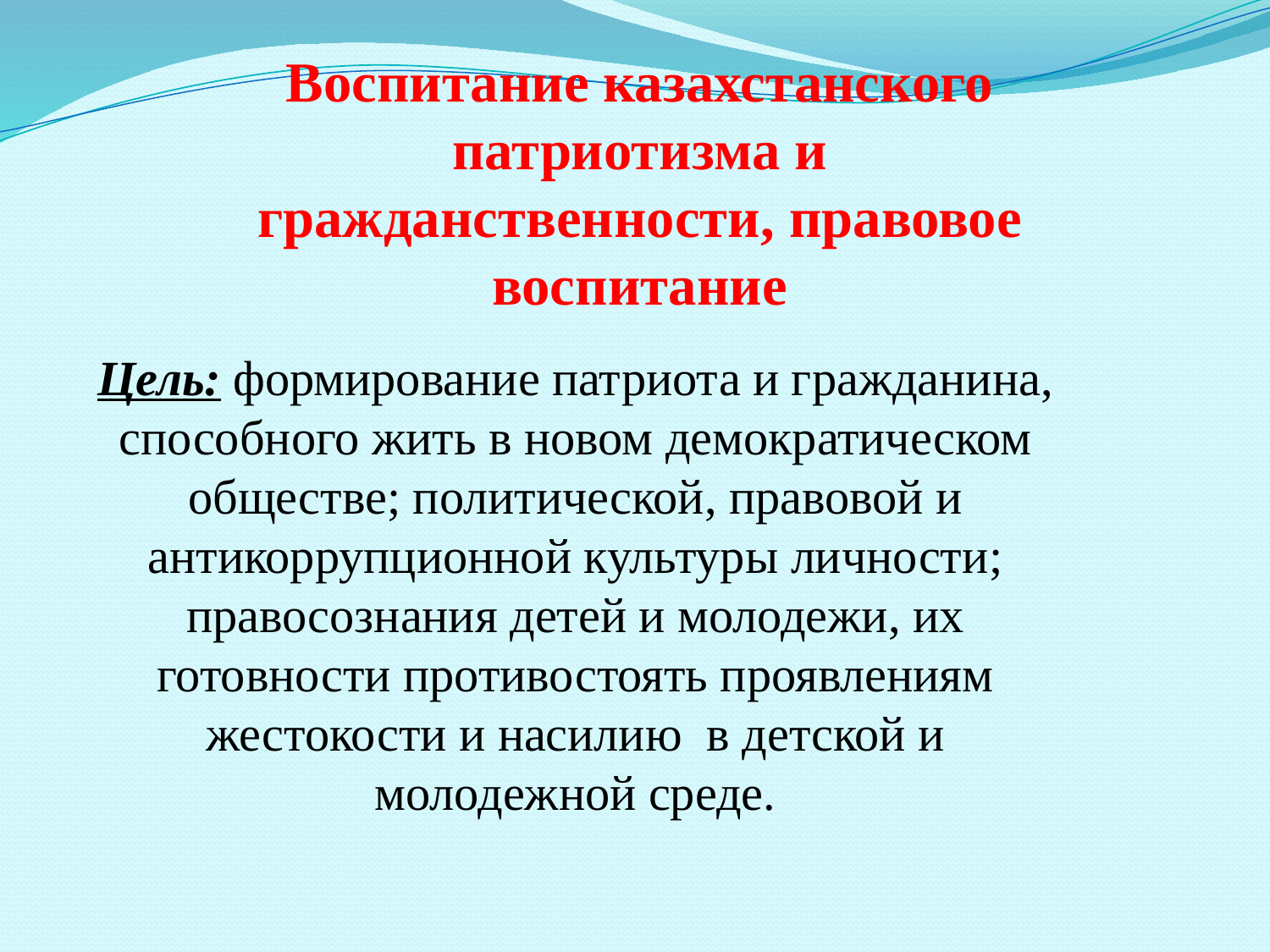

Воспитание казахстанского патриотизма и
гражданственности, правовое воспитание
Цель: формирование патриота и гражданина, способного жить в новом демократическом обществе; политической, правовой и антикоррупционной культуры личности; правосознания детей и молодежи, их готовности противостоять проявлениям жестокости и насилию  в детской и молодежной среде.